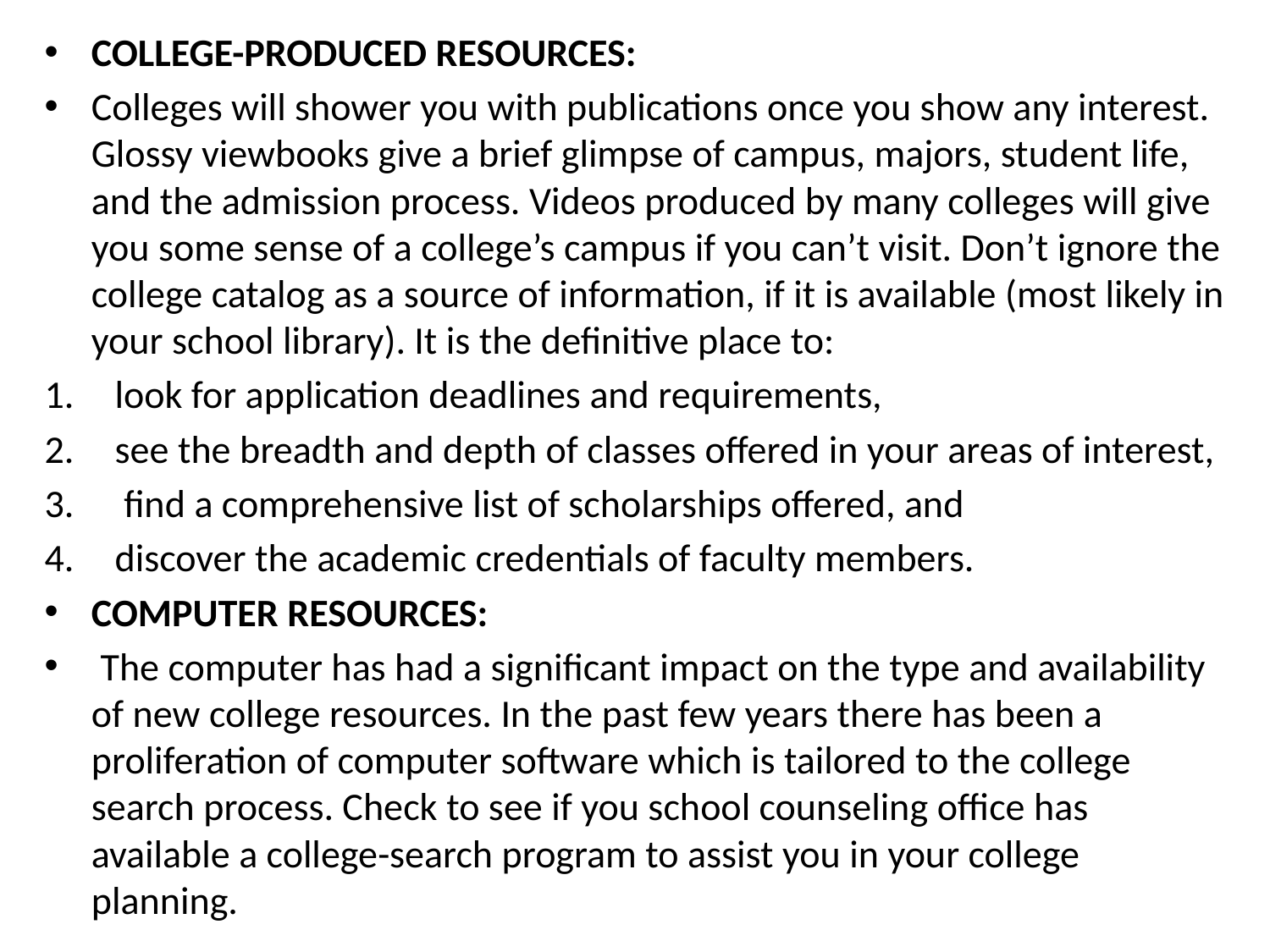

COLLEGE-PRODUCED RESOURCES:
Colleges will shower you with publications once you show any interest. Glossy viewbooks give a brief glimpse of campus, majors, student life, and the admission process. Videos produced by many colleges will give you some sense of a college’s campus if you can’t visit. Don’t ignore the college catalog as a source of information, if it is available (most likely in your school library). It is the definitive place to:
look for application deadlines and requirements,
see the breadth and depth of classes offered in your areas of interest,
 find a comprehensive list of scholarships offered, and
discover the academic credentials of faculty members.
COMPUTER RESOURCES:
 The computer has had a significant impact on the type and availability of new college resources. In the past few years there has been a proliferation of computer software which is tailored to the college search process. Check to see if you school counseling office has available a college-search program to assist you in your college planning.